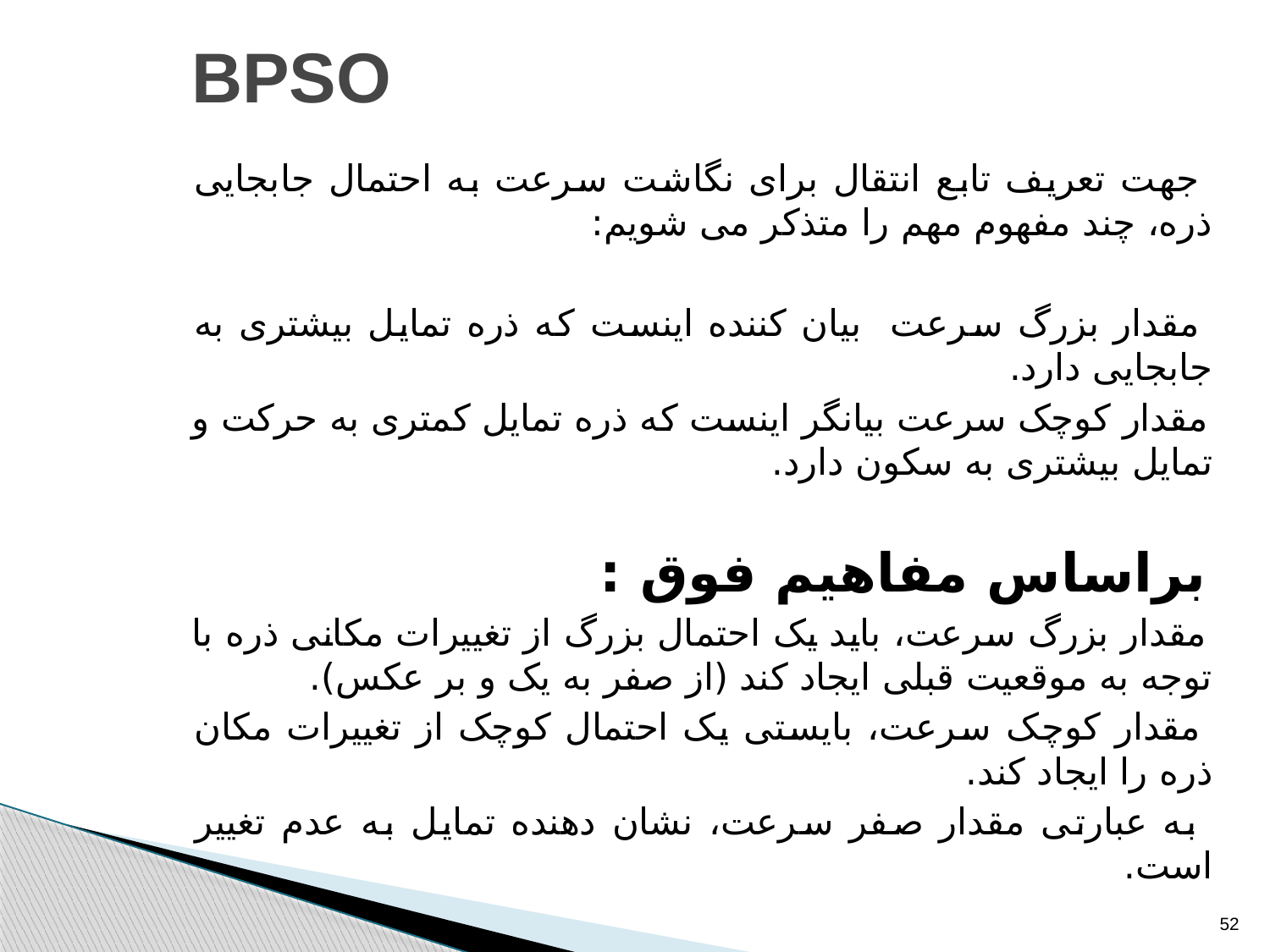

# BPSO
   جهت تعریف تابع انتقال برای نگاشت سرعت به احتمال جابجایی ذره، چند مفهوم مهم را متذکر می شویم:

   مقدار بزرگ سرعت  بیان کننده اینست که ذره تمايل بيشتری به جابجايی دارد.
   مقدار کوچک سرعت بیانگر اینست که ذره تمايل کمتری به حرکت و تمايل بيشتری به سکون دارد.

  براساس مفاهیم فوق :
   مقدار بزرگ سرعت، باید یک احتمال بزرگ از تغییرات مکانی ذره با توجه به موقعیت قبلی ایجاد کند (از صفر به یک و بر عکس).
   مقدار کوچک سرعت، بایستی یک احتمال کوچک از تغییرات مکان ذره را ایجاد کند.
   به عبارتی مقدار صفر سرعت، نشان دهنده تمايل به عدم تغییر است.

52